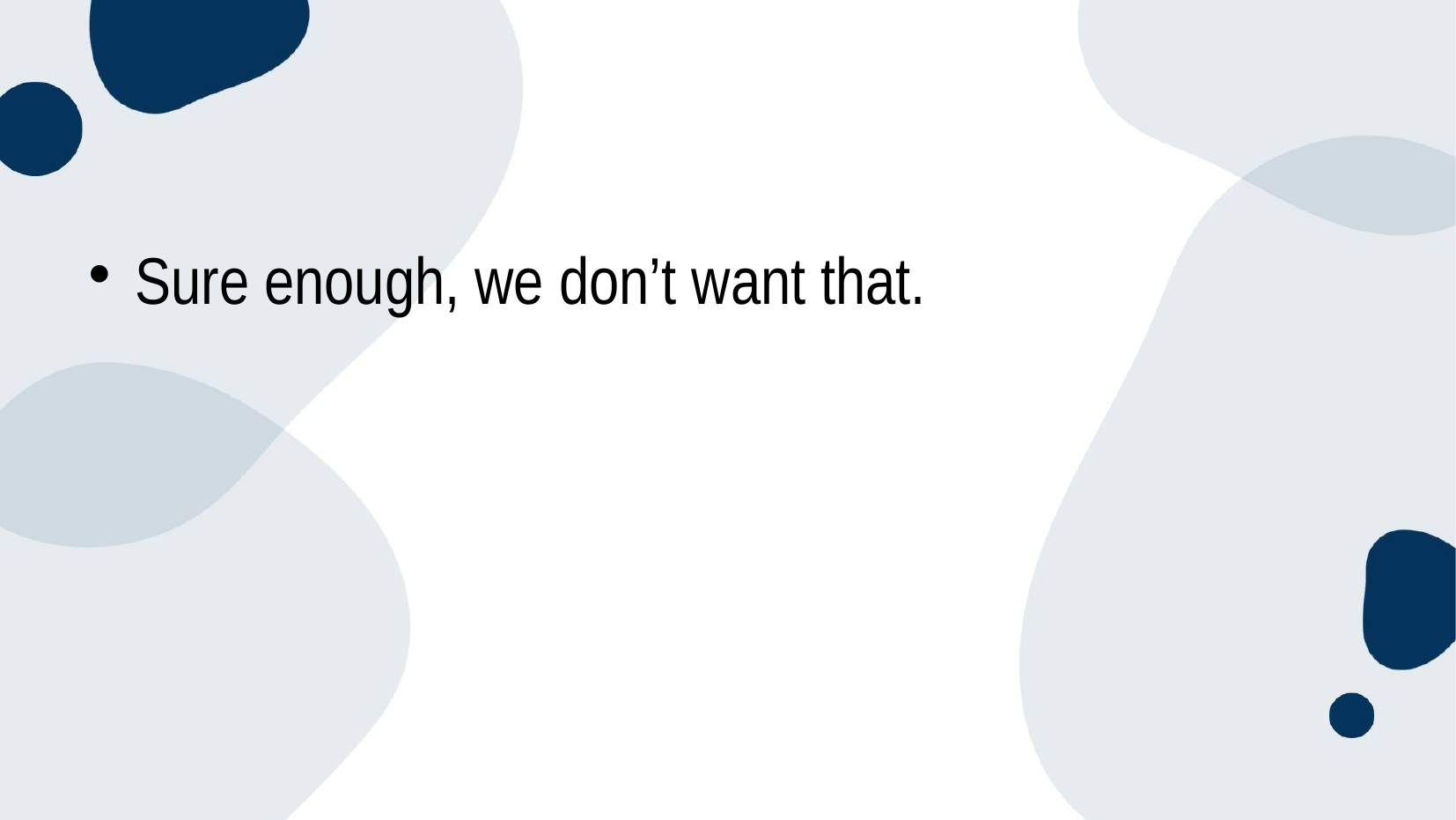

#
Sure enough, we don’t want that.